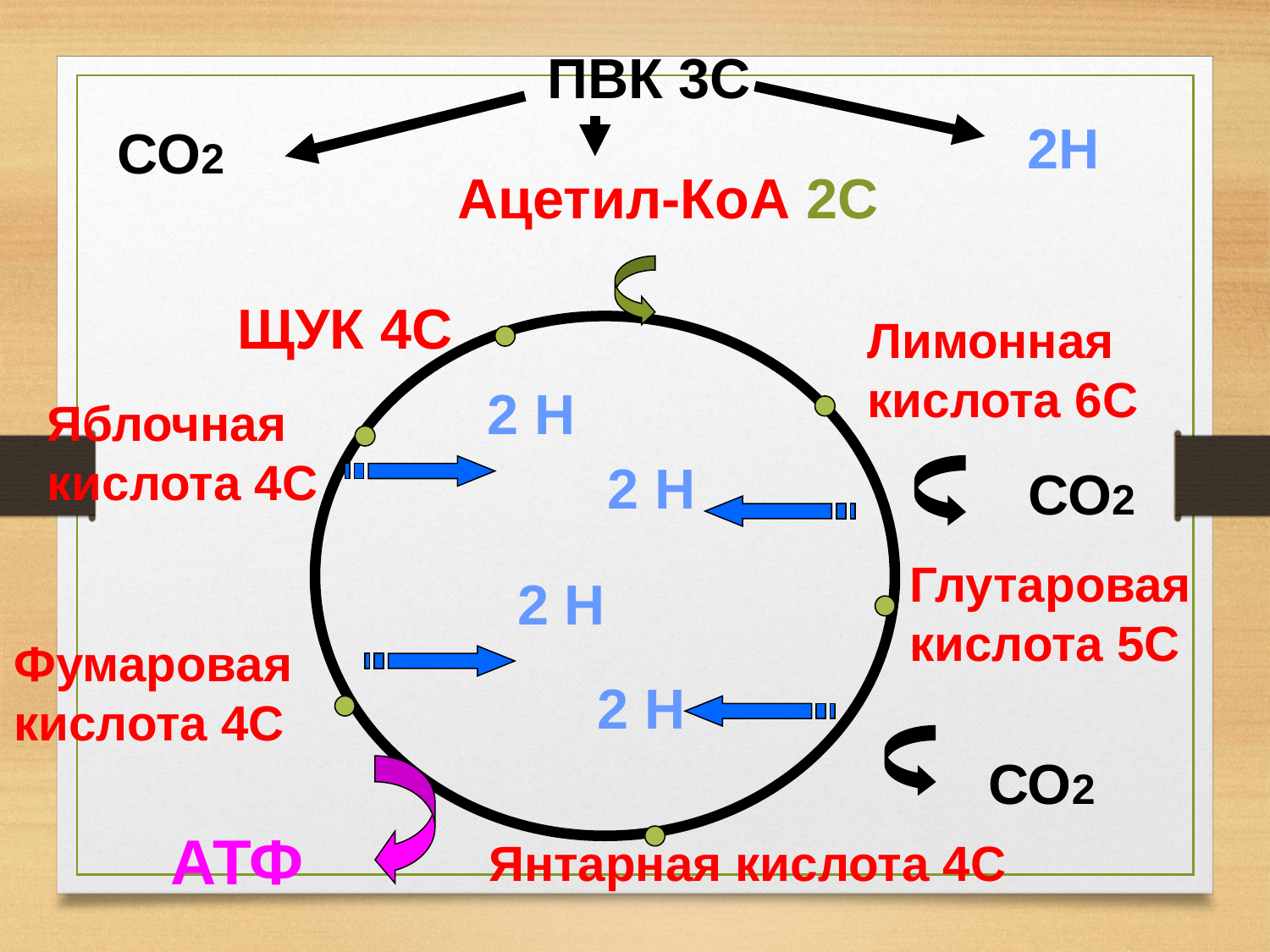

ПВК 3С

2Н
СО2

Ацетил-КоА 2С

ЩУК 4С
Лимонная
кислота 6С

2 Н
Яблочная
кислота 4С

2 Н
СО2

Глутаровая
кислота 5С
2 Н

Фумаровая
кислота 4С

2 Н

СО2

АТФ
Янтарная кислота 4С